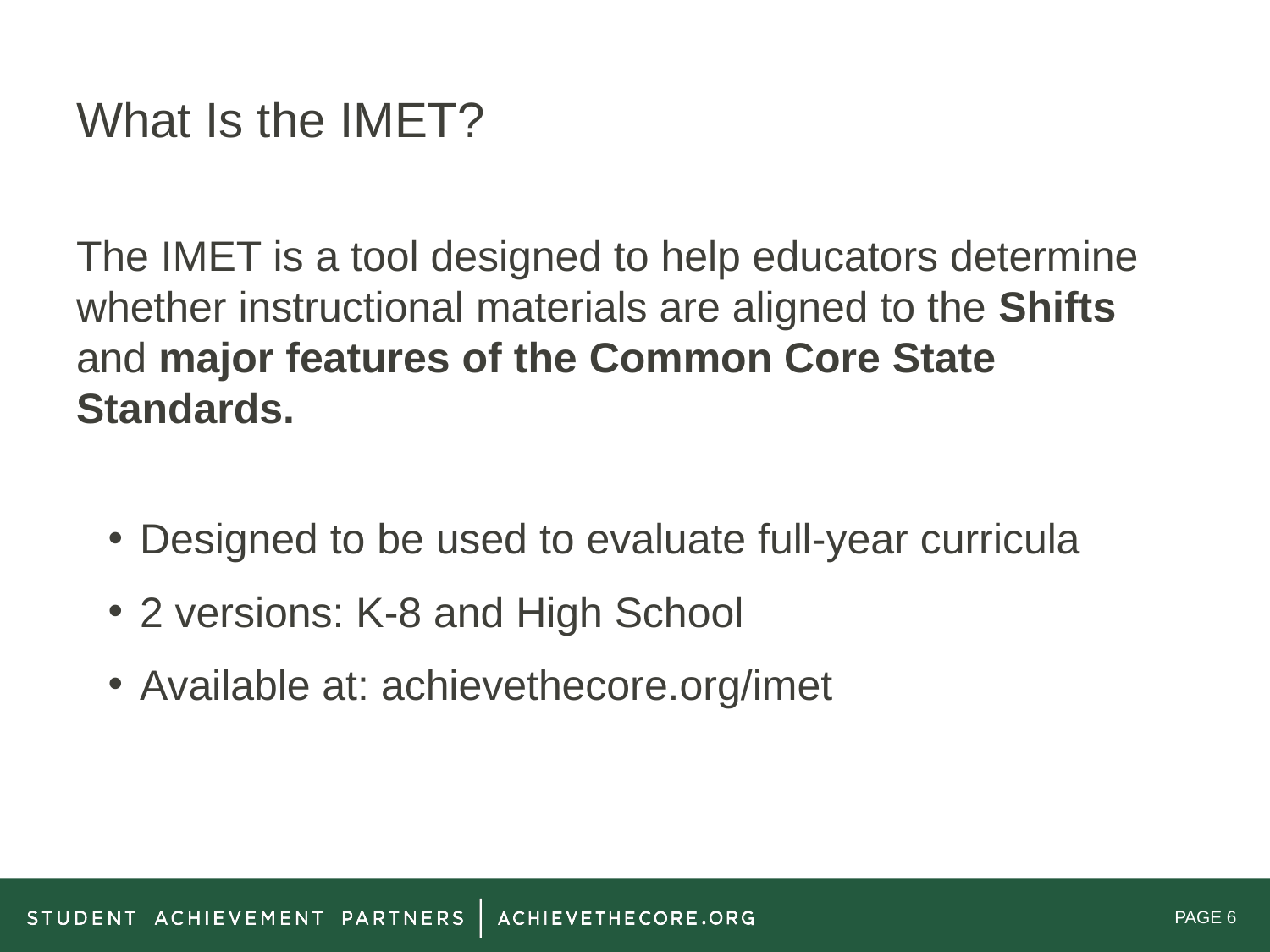

# What Is the IMET?
The IMET is a tool designed to help educators determine whether instructional materials are aligned to the Shifts and major features of the Common Core State Standards.

Designed to be used to evaluate full-year curricula

2 versions: K-8 and High School

Available at: achievethecore.org/imet